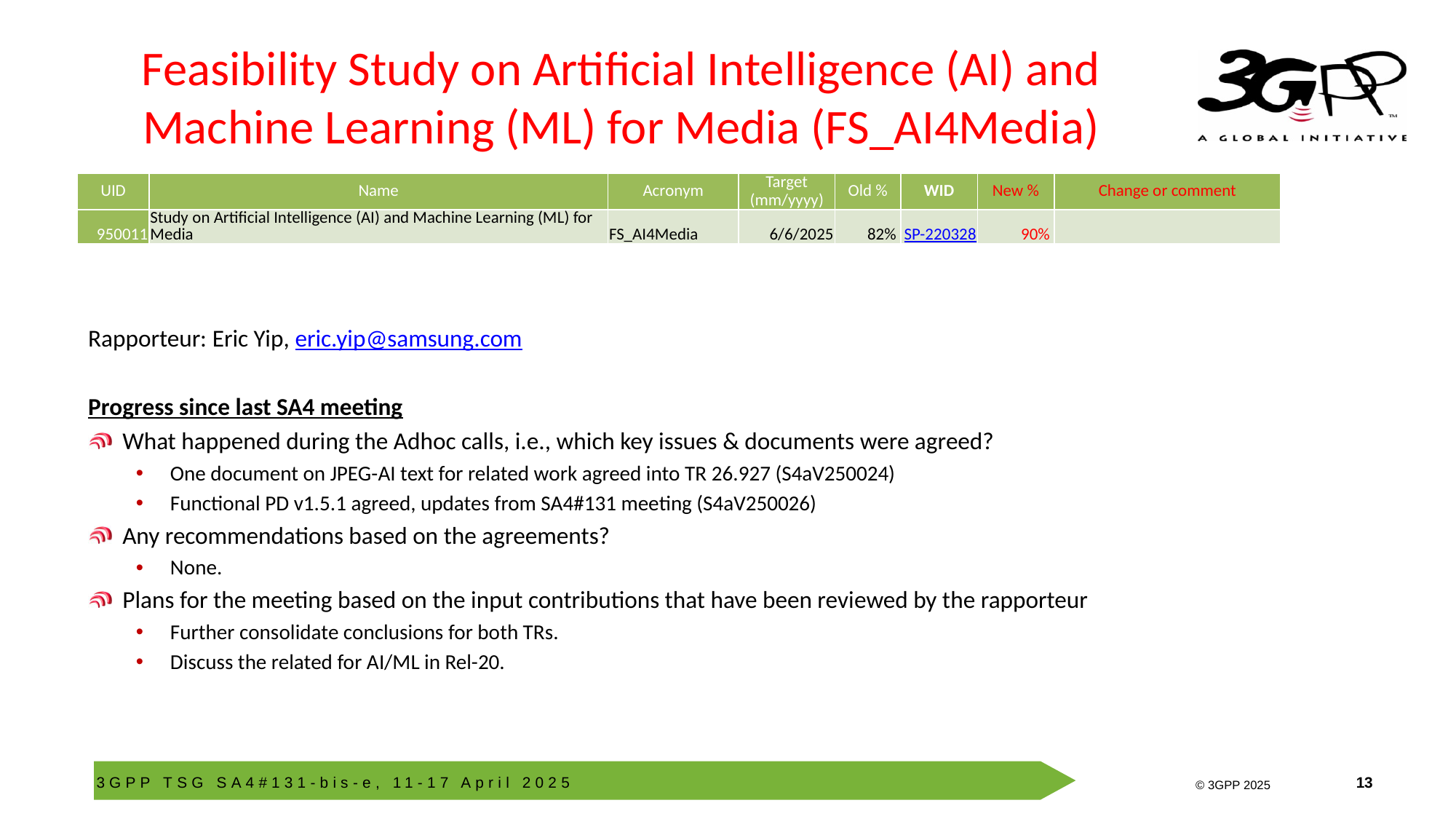

# Feasibility Study on Artificial Intelligence (AI) and Machine Learning (ML) for Media (FS_AI4Media)
| UID | Name | Acronym | Target (mm/yyyy) | Old % | WID | New % | Change or comment |
| --- | --- | --- | --- | --- | --- | --- | --- |
| 950011 | Study on Artificial Intelligence (AI) and Machine Learning (ML) for Media | FS\_AI4Media | 6/6/2025 | 82% | SP-220328 | 90% |  |
Rapporteur: Eric Yip, eric.yip@samsung.com

Progress since last SA4 meeting
What happened during the Adhoc calls, i.e., which key issues & documents were agreed?
One document on JPEG-AI text for related work agreed into TR 26.927 (S4aV250024)
Functional PD v1.5.1 agreed, updates from SA4#131 meeting (S4aV250026)
Any recommendations based on the agreements?
None.
Plans for the meeting based on the input contributions that have been reviewed by the rapporteur
Further consolidate conclusions for both TRs.
Discuss the related for AI/ML in Rel-20.